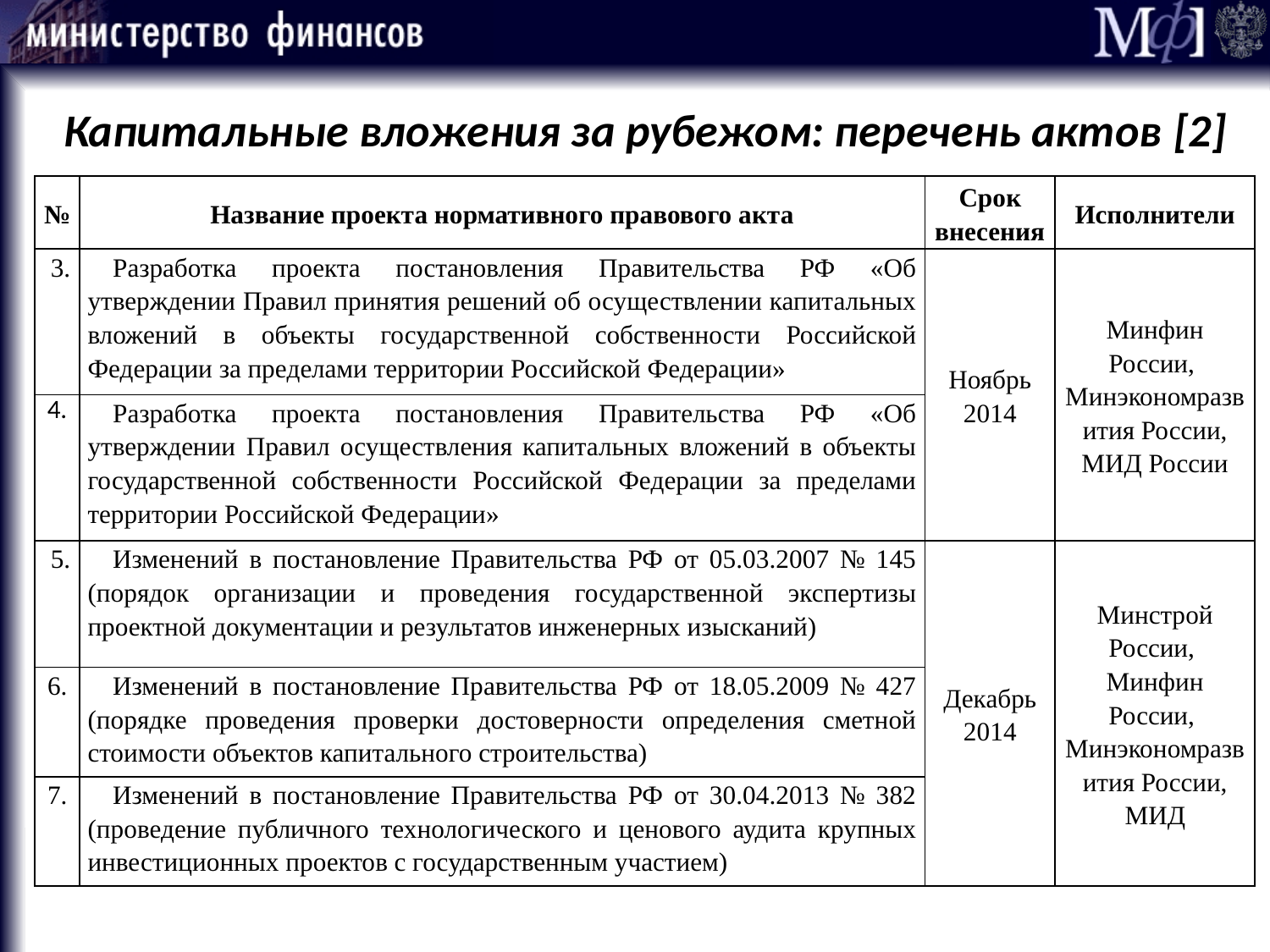

Капитальные вложения за рубежом: перечень актов [2]
| № | Название проекта нормативного правового акта | Срок внесения | Исполнители |
| --- | --- | --- | --- |
| 3. | Разработка проекта постановления Правительства РФ «Об утверждении Правил принятия решений об осуществлении капитальных вложений в объекты государственной собственности Российской Федерации за пределами территории Российской Федерации» | Ноябрь 2014 | Минфин России, Минэкономразвития России, МИД России |
| 4. | Разработка проекта постановления Правительства РФ «Об утверждении Правил осуществления капитальных вложений в объекты государственной собственности Российской Федерации за пределами территории Российской Федерации» |  |  |
| 5. | Изменений в постановление Правительства РФ от 05.03.2007 № 145 (порядок организации и проведения государственной экспертизы проектной документации и результатов инженерных изысканий) | Декабрь 2014 | Минстрой России, Минфин России, Минэкономразвития России, МИД |
| 6. | Изменений в постановление Правительства РФ от 18.05.2009 № 427 (порядке проведения проверки достоверности определения сметной стоимости объектов капитального строительства) |  |  |
| 7. | Изменений в постановление Правительства РФ от 30.04.2013 № 382 (проведение публичного технологического и ценового аудита крупных инвестиционных проектов с государственным участием) |  |  |